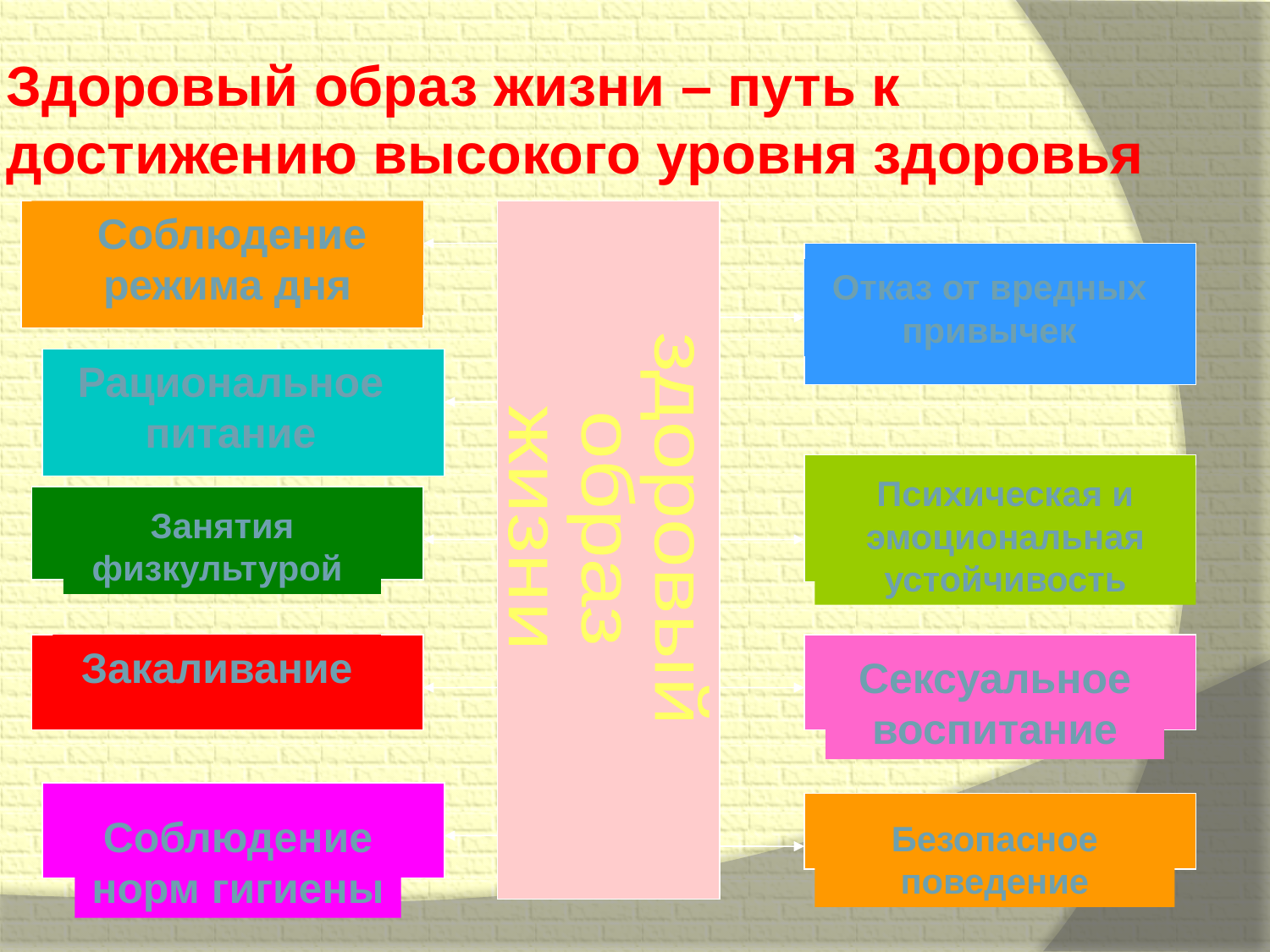

Здоровый образ жизни – путь к достижению высокого уровня здоровья

 Соблюдение режима дня

Отказ от вредных привычек

Рациональное питание

здоровый
образ
жизни

Психическая и эмоциональная устойчивость

Занятия физкультурой

Закаливание

Сексуальное воспитание

Соблюдение норм гигиены

Безопасное поведение